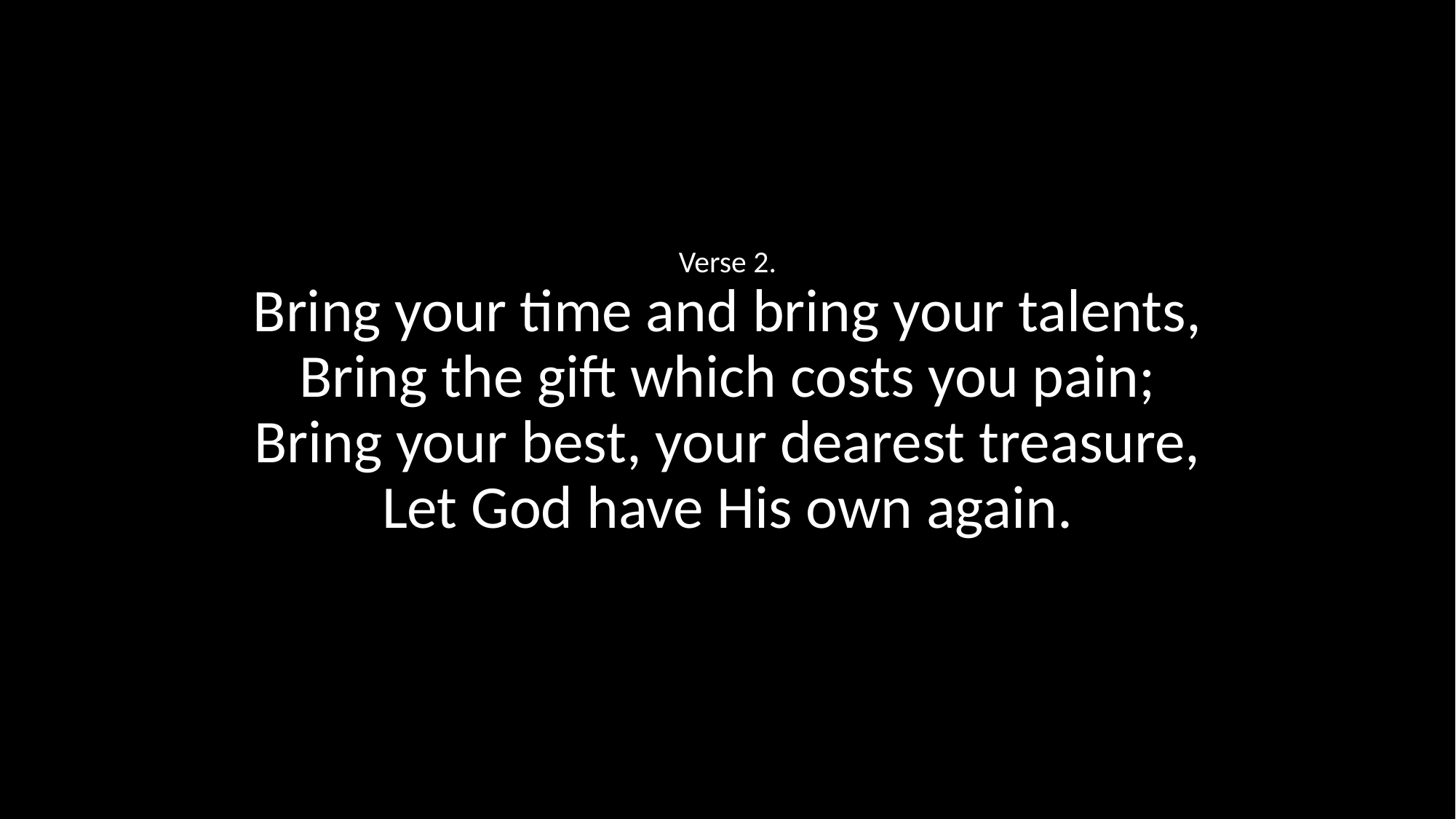

Verse 2.
Bring your time and bring your talents,
Bring the gift which costs you pain;
Bring your best, your dearest treasure,
Let God have His own again.